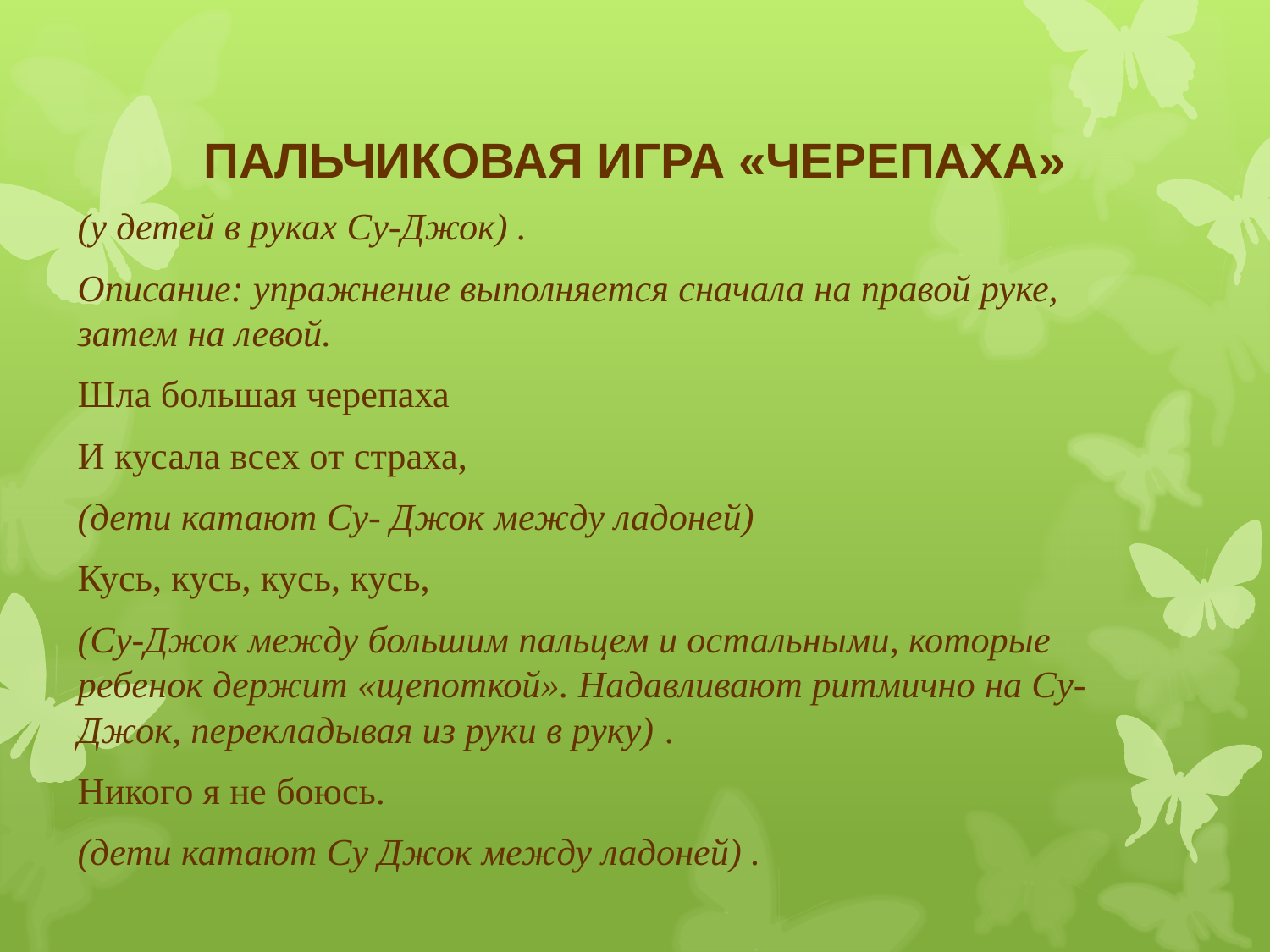

# ПАЛЬЧИКОВАЯ ИГРА «ЧЕРЕПАХА»
(у детей в руках Су-Джок) .
Описание: упражнение выполняется сначала на правой руке, затем на левой.
Шла большая черепаха
И кусала всех от страха,
(дети катают Су- Джок между ладоней)
Кусь, кусь, кусь, кусь,
(Су-Джок между большим пальцем и остальными, которые ребенок держит «щепоткой». Надавливают ритмично на Су-Джок, перекладывая из руки в руку) .
Никого я не боюсь.
(дети катают Су Джок между ладоней) .